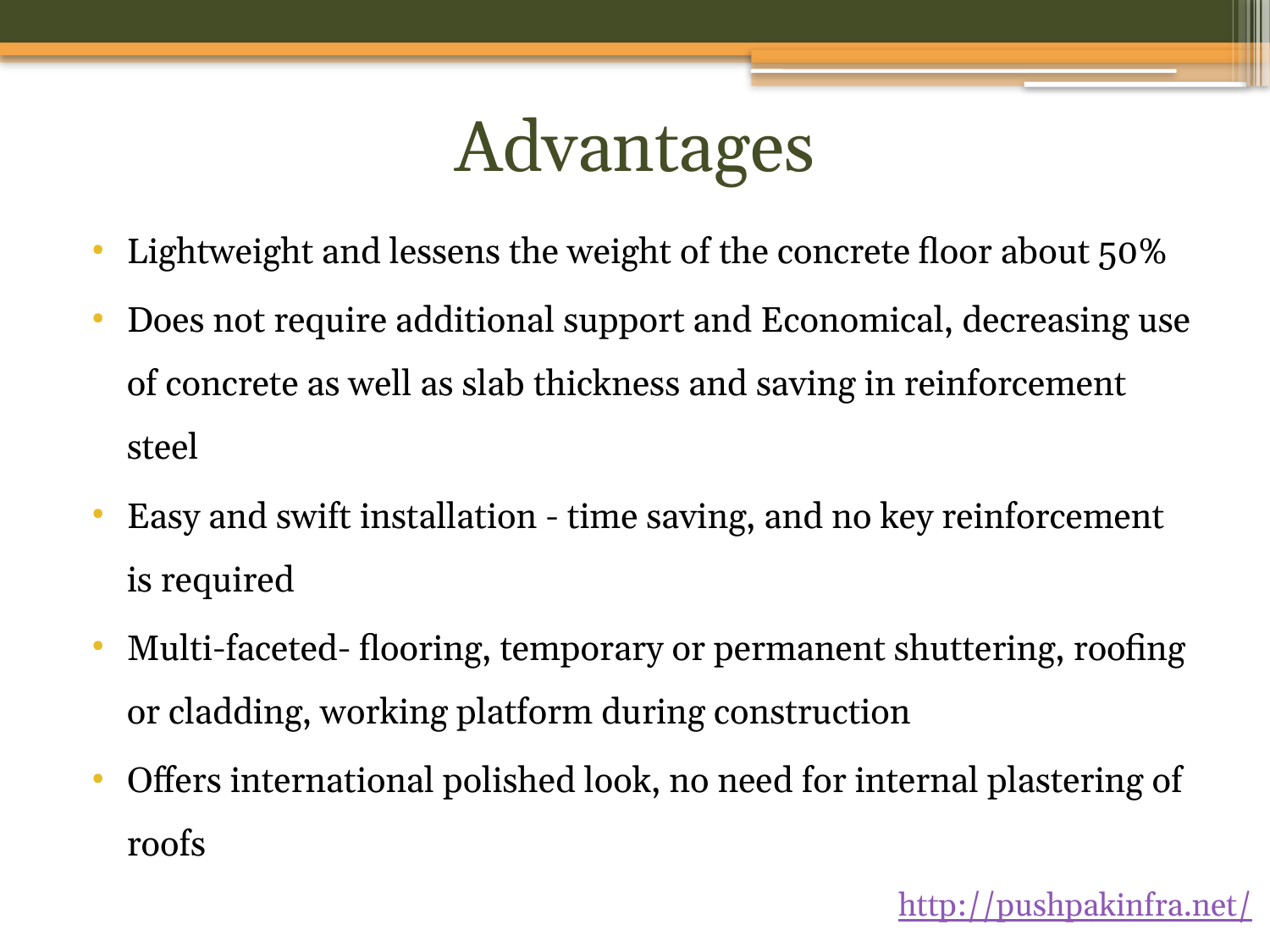

# Advantages
Lightweight and lessens the weight of the concrete floor about 50%
Does not require additional support and Economical, decreasing use of concrete as well as slab thickness and saving in reinforcement steel
Easy and swift installation - time saving, and no key reinforcement is required
Multi-faceted- flooring, temporary or permanent shuttering, roofing or cladding, working platform during construction
Offers international polished look, no need for internal plastering of roofs
http://pushpakinfra.net/